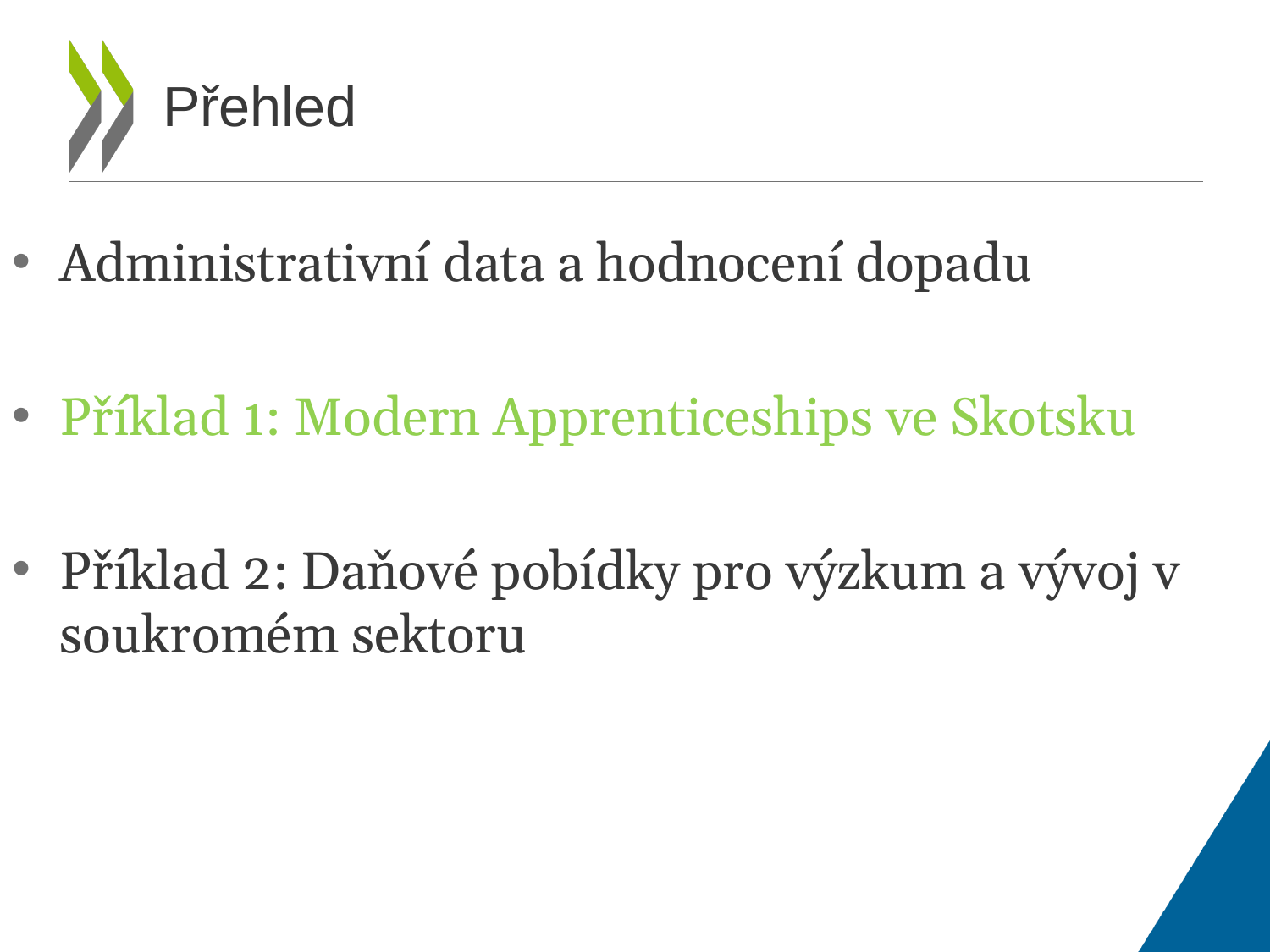

# Přehled
Administrativní data a hodnocení dopadu

Příklad 1: Modern Apprenticeships ve Skotsku

Příklad 2: Daňové pobídky pro výzkum a vývoj v soukromém sektoru